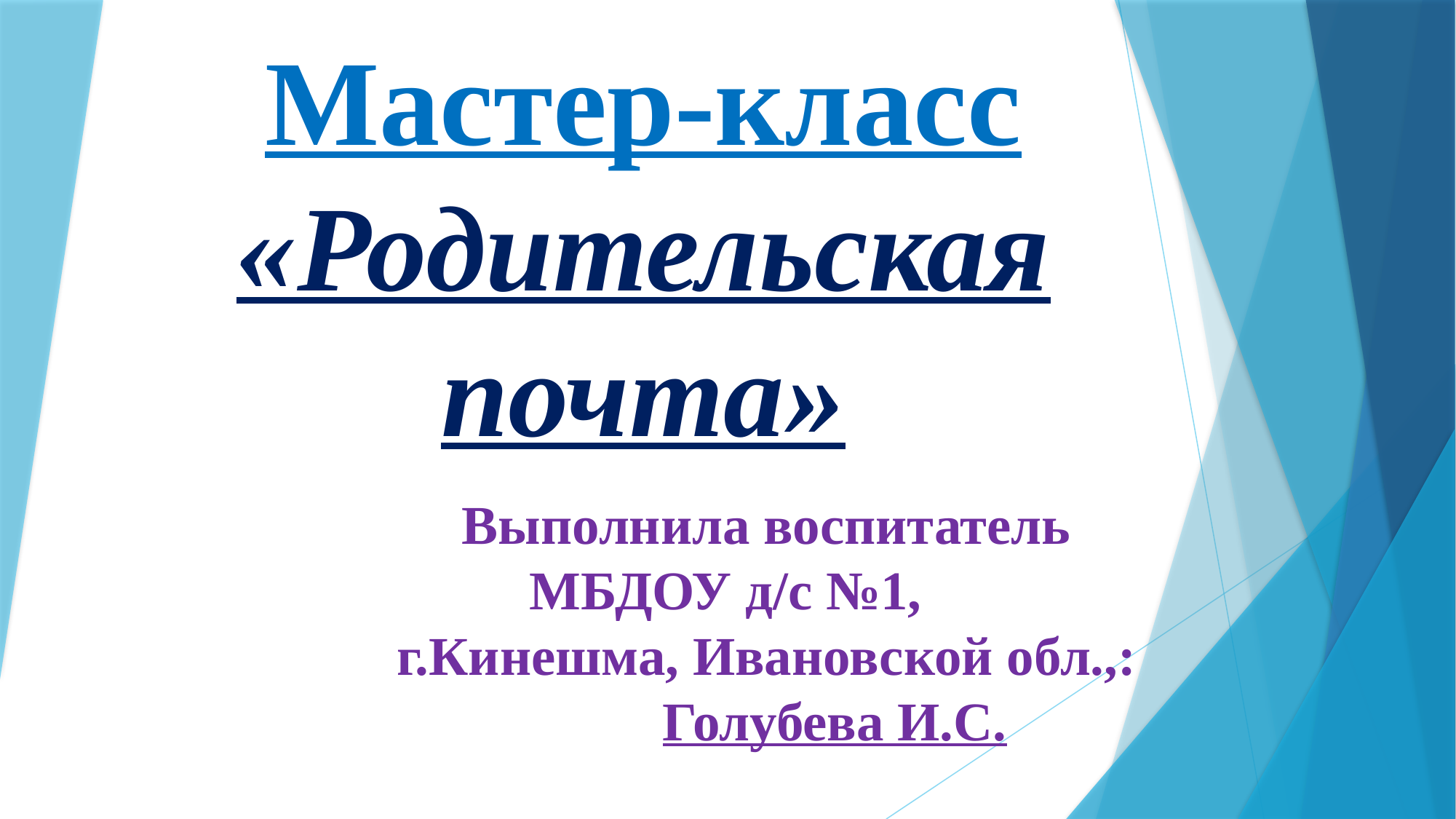

# Мастер-класс «Родительская почта»
Выполнила воспитатель  МБДОУ д/с №1,        г.Кинешма, Ивановской обл.,:           Голубева И.С.